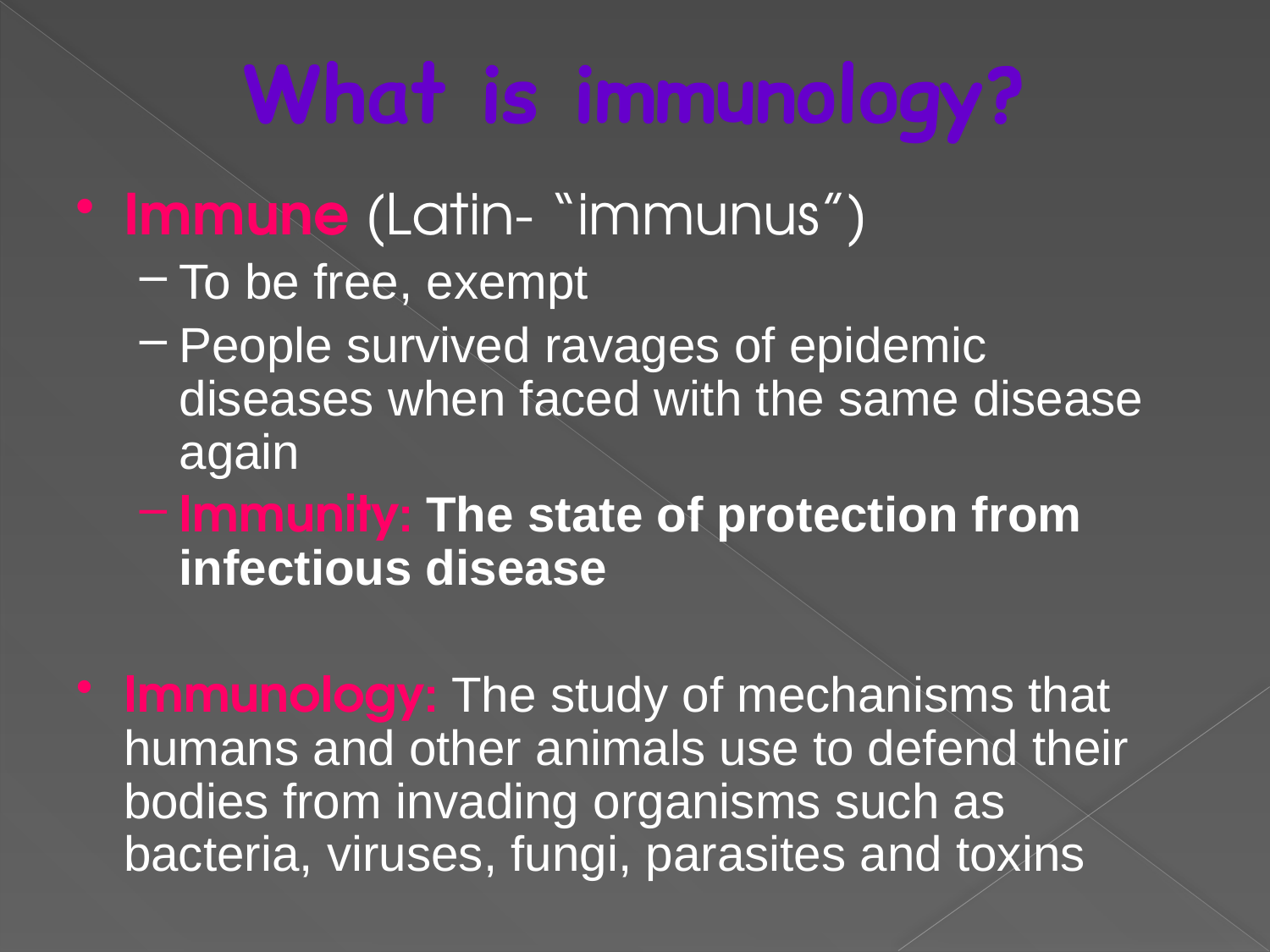

What is immunology?
Immune (Latin- “immunus”)
To be free, exempt
People survived ravages of epidemic diseases when faced with the same disease again
Immunity: The state of protection from infectious disease

Immunology: The study of mechanisms that humans and other animals use to defend their bodies from invading organisms such as bacteria, viruses, fungi, parasites and toxins